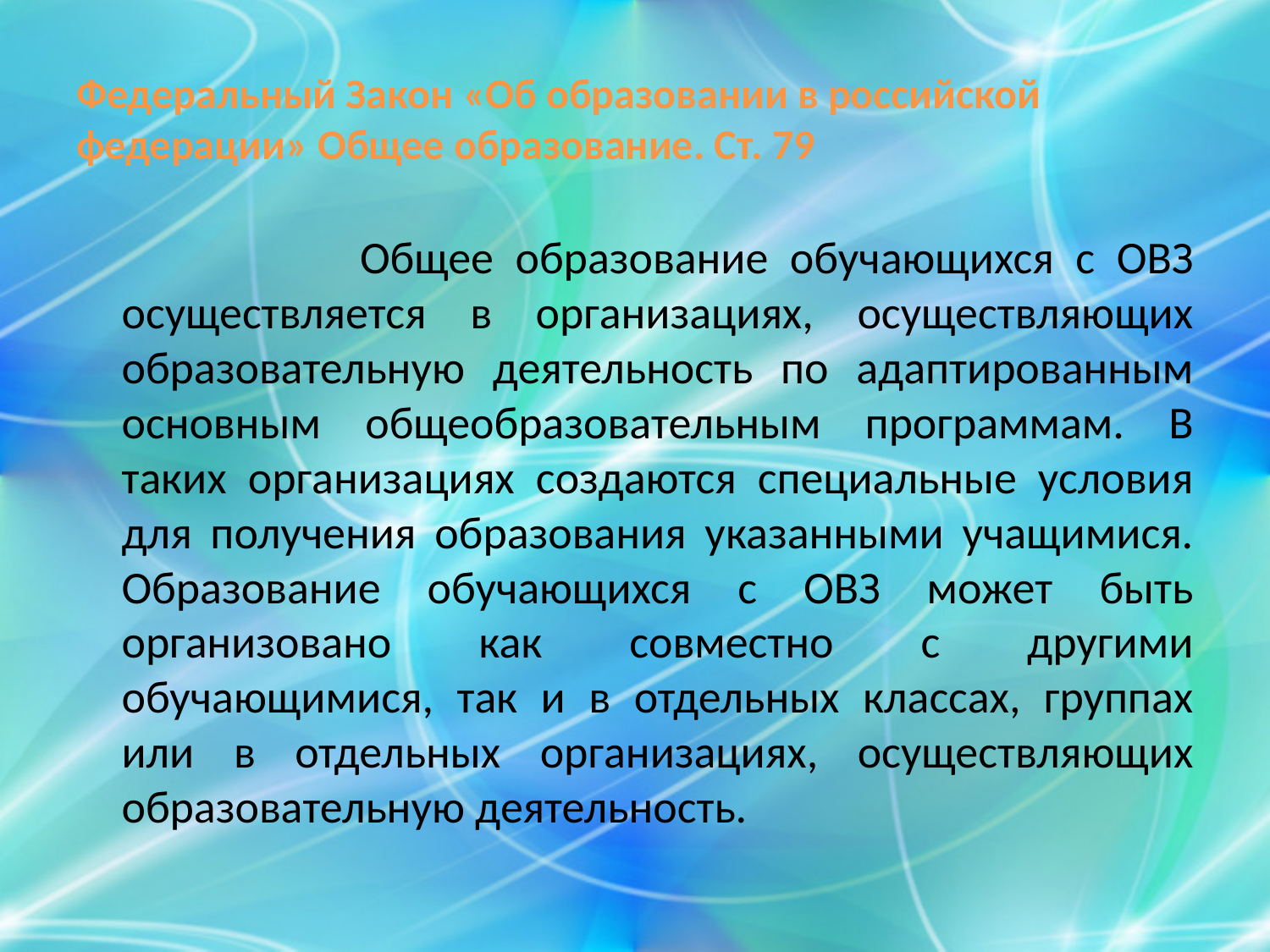

# Федеральный Закон «Об образовании в российской федерации» Общее образование. Ст. 79
             Общее образование обучающихся с ОВЗ осуществляется в организациях, осуществляющих образовательную деятельность по адаптированным основным общеобразовательным программам. В таких организациях создаются специальные условия для получения образования указанными учащимися. Образование обучающихся с ОВЗ может быть организовано как совместно с другими обучающимися, так и в отдельных классах, группах или в отдельных организациях, осуществляющих образовательную деятельность.